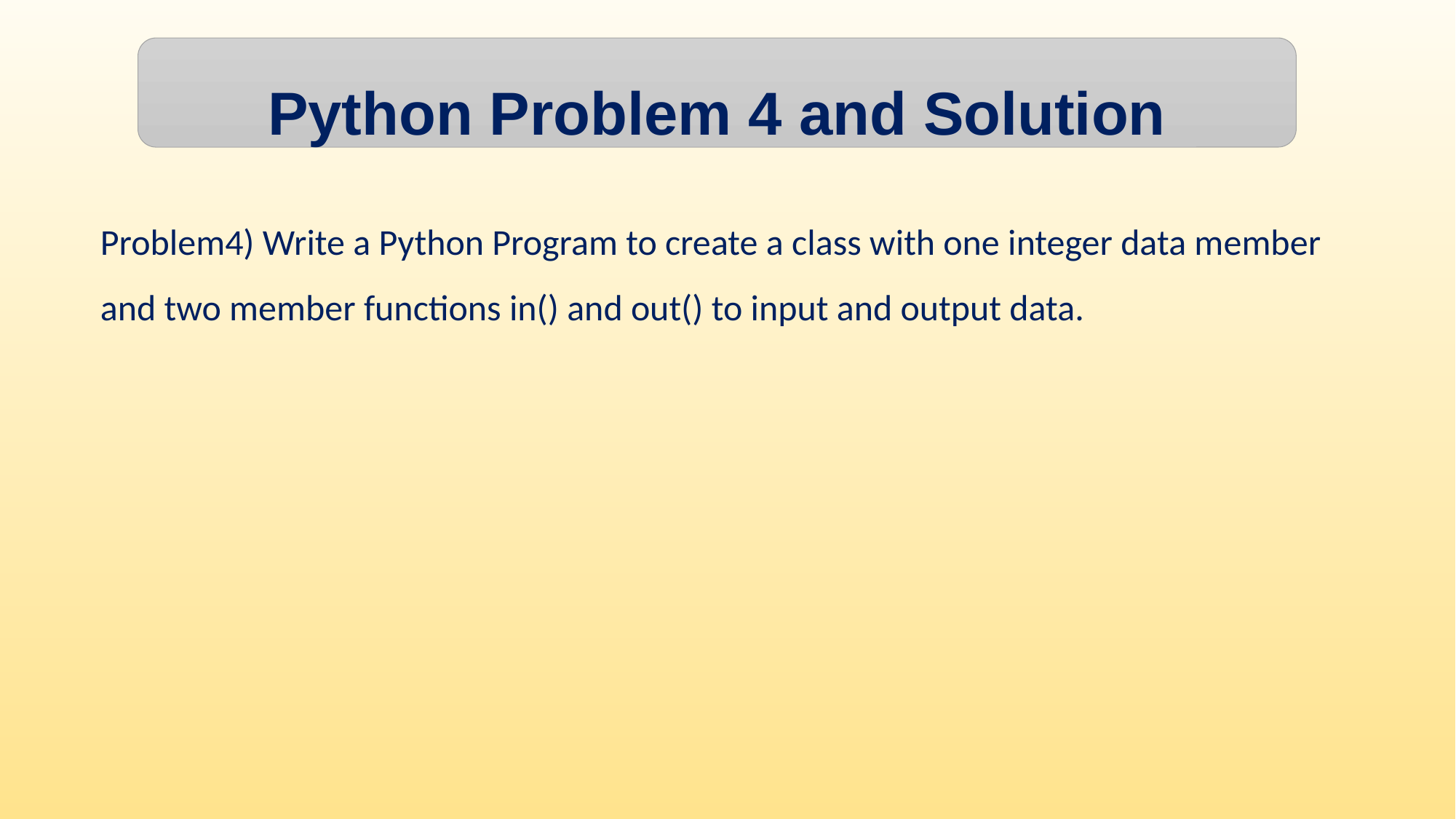

Python Problem 4 and Solution
Problem4) Write a Python Program to create a class with one integer data member and two member functions in() and out() to input and output data.